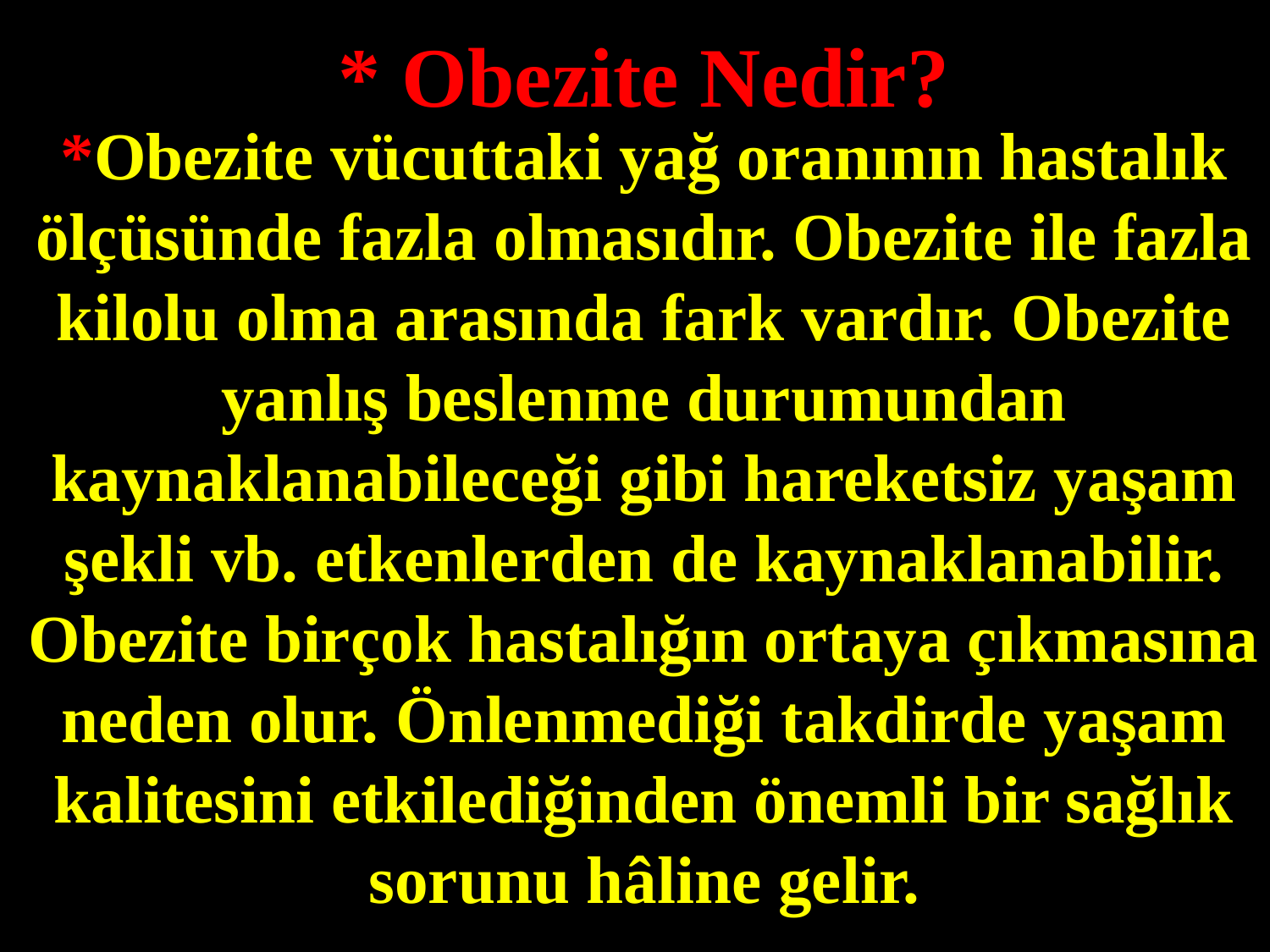

* Obezite Nedir?
*Obezite vücuttaki yağ oranının hastalık ölçüsünde fazla olmasıdır. Obezite ile fazla kilolu olma arasında fark vardır. Obezite yanlış beslenme durumundan kaynaklanabileceği gibi hareketsiz yaşam şekli vb. etkenlerden de kaynaklanabilir. Obezite birçok hastalığın ortaya çıkmasına neden olur. Önlenmediği takdirde yaşam kalitesini etkilediğinden önemli bir sağlık sorunu hâline gelir.
#